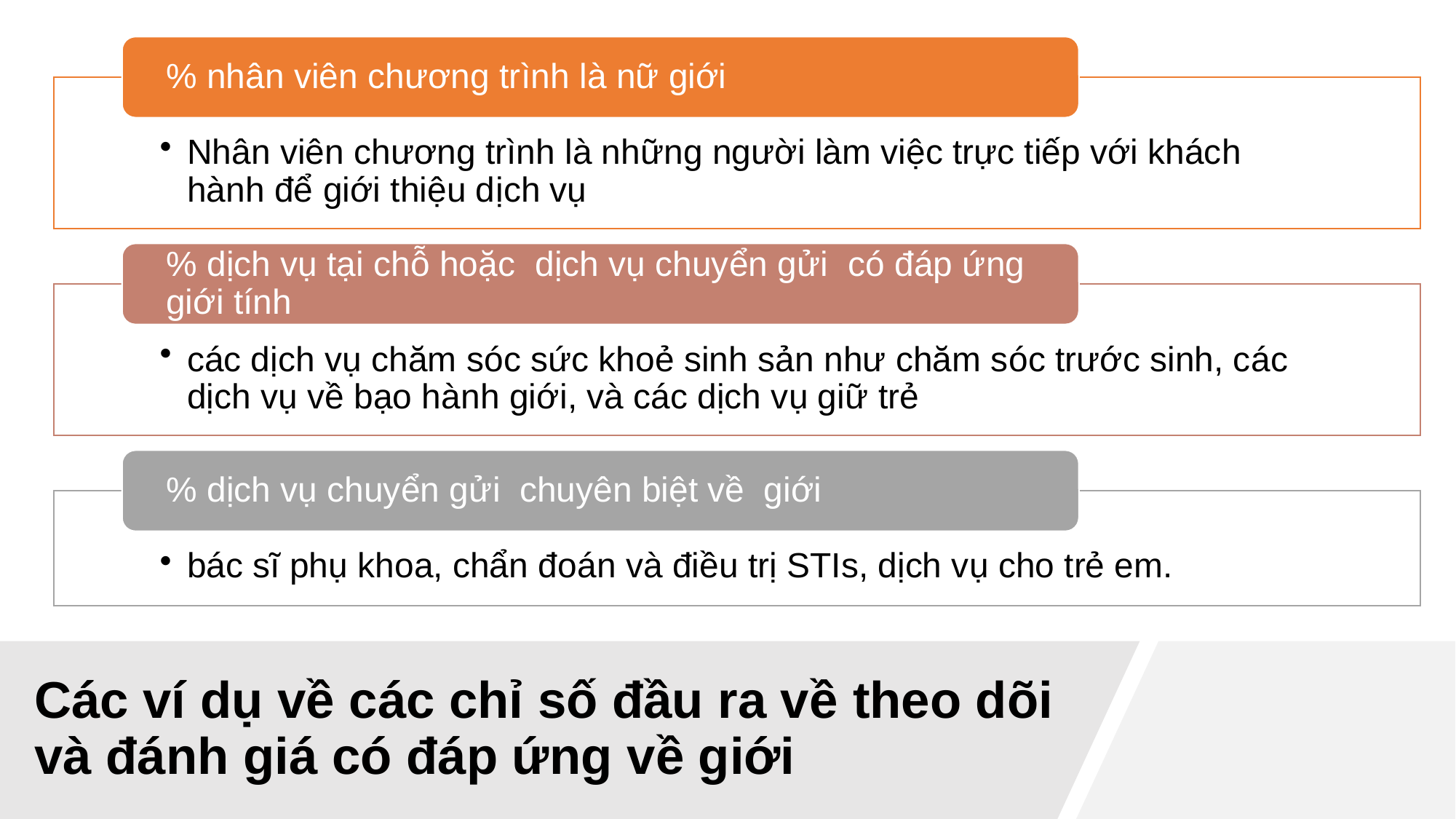

Nhân viên chương trình là những người làm việc trực tiếp với khách hành để giới thiệu dịch vụ
% nhân viên chương trình là nữ giới
các dịch vụ chăm sóc sức khoẻ sinh sản như chăm sóc trước sinh, các dịch vụ về bạo hành giới, và các dịch vụ giữ trẻ
% dịch vụ tại chỗ hoặc  dịch vụ chuyển gửi  có đáp ứng giới tính
bác sĩ phụ khoa, chẩn đoán và điều trị STIs, dịch vụ cho trẻ em.
% dịch vụ chuyển gửi  chuyên biệt về  giới

# Các ví dụ về các chỉ số đầu ra về theo dõi và đánh giá có đáp ứng về giới
8